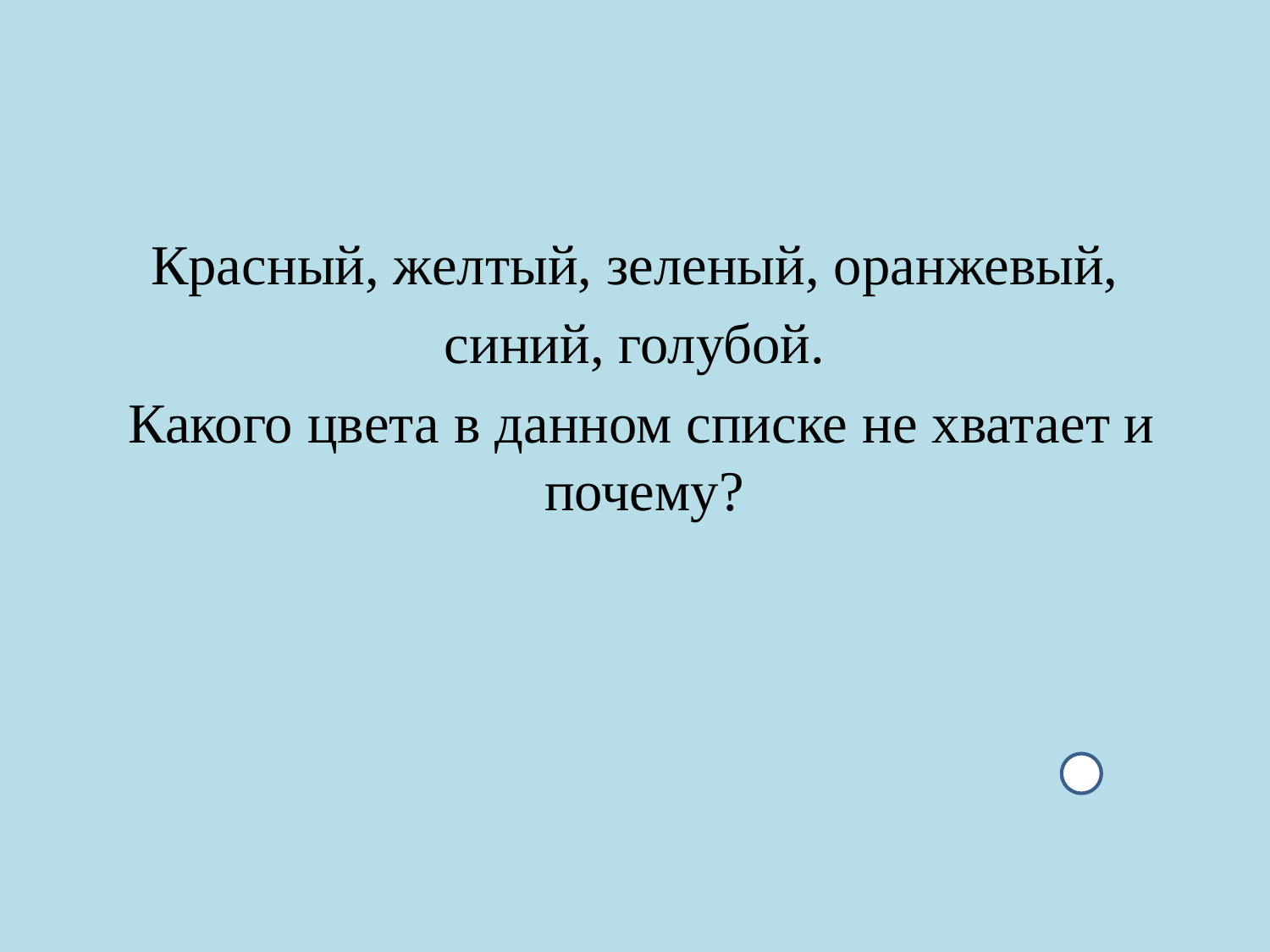

#
Красный, желтый, зеленый, оранжевый,
 синий, голубой.
 Какого цвета в данном списке не хватает и почему?